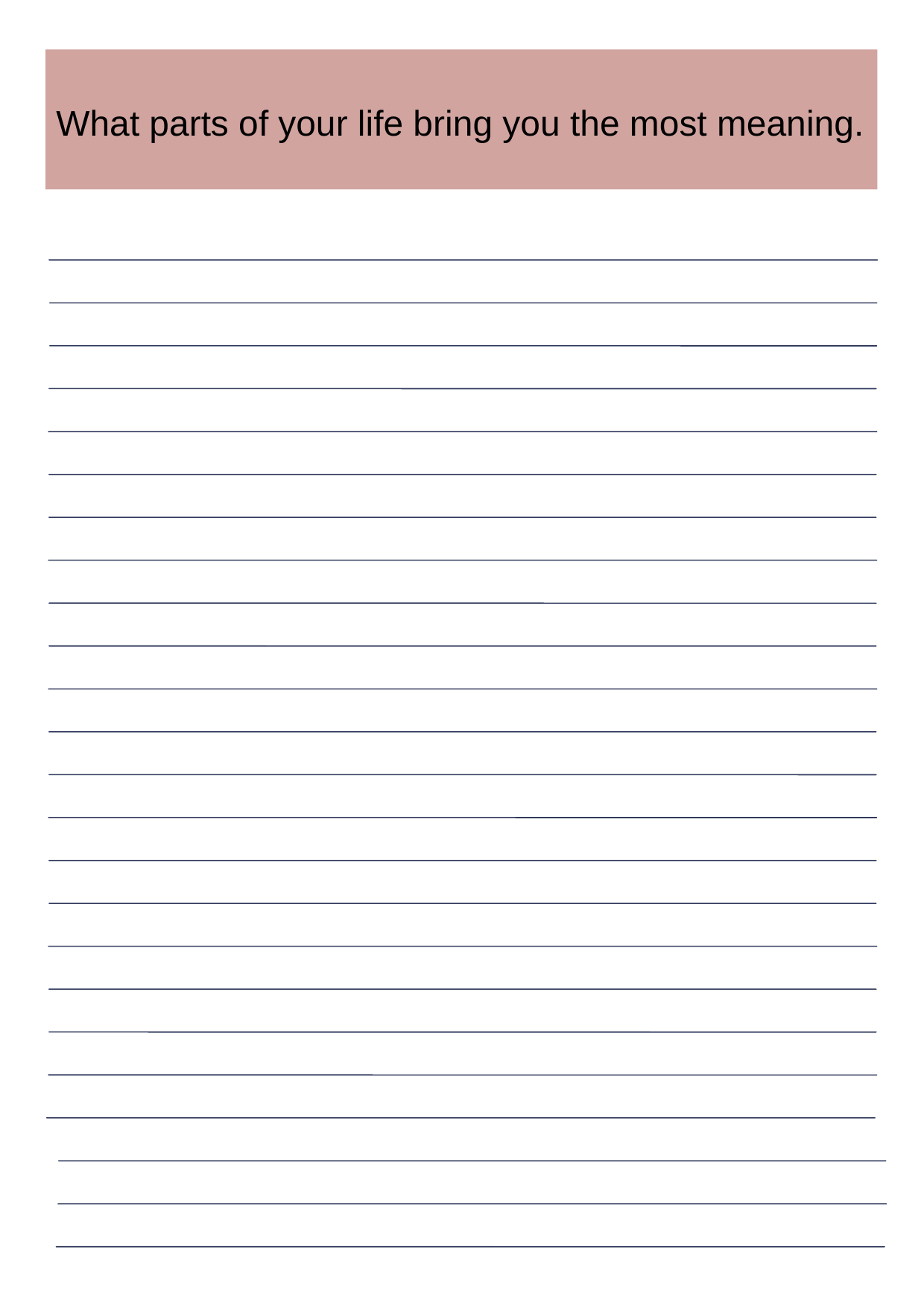

What parts of your life bring you the most meaning.